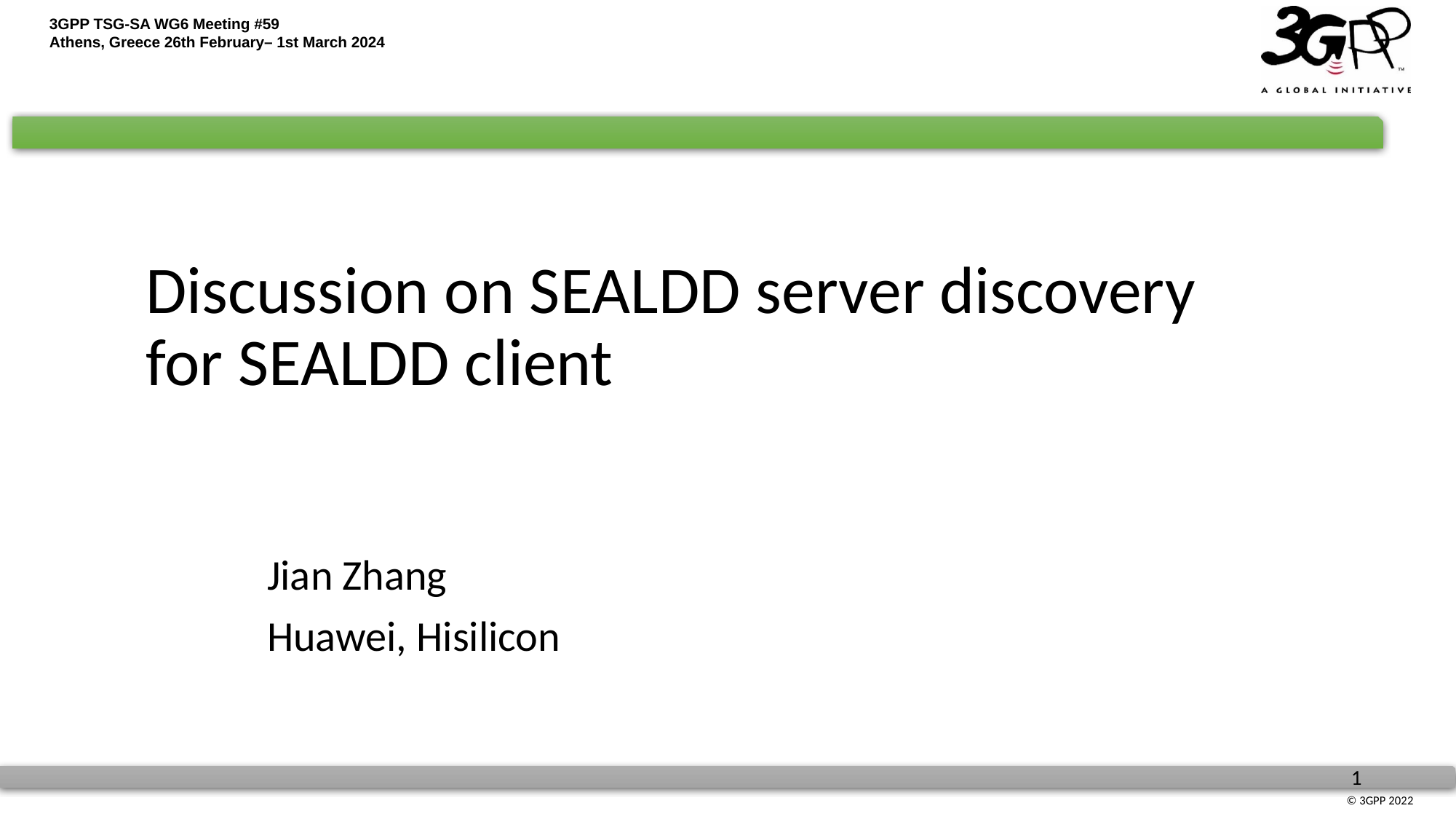

# Discussion on SEALDD server discovery for SEALDD client
Jian Zhang
Huawei, Hisilicon